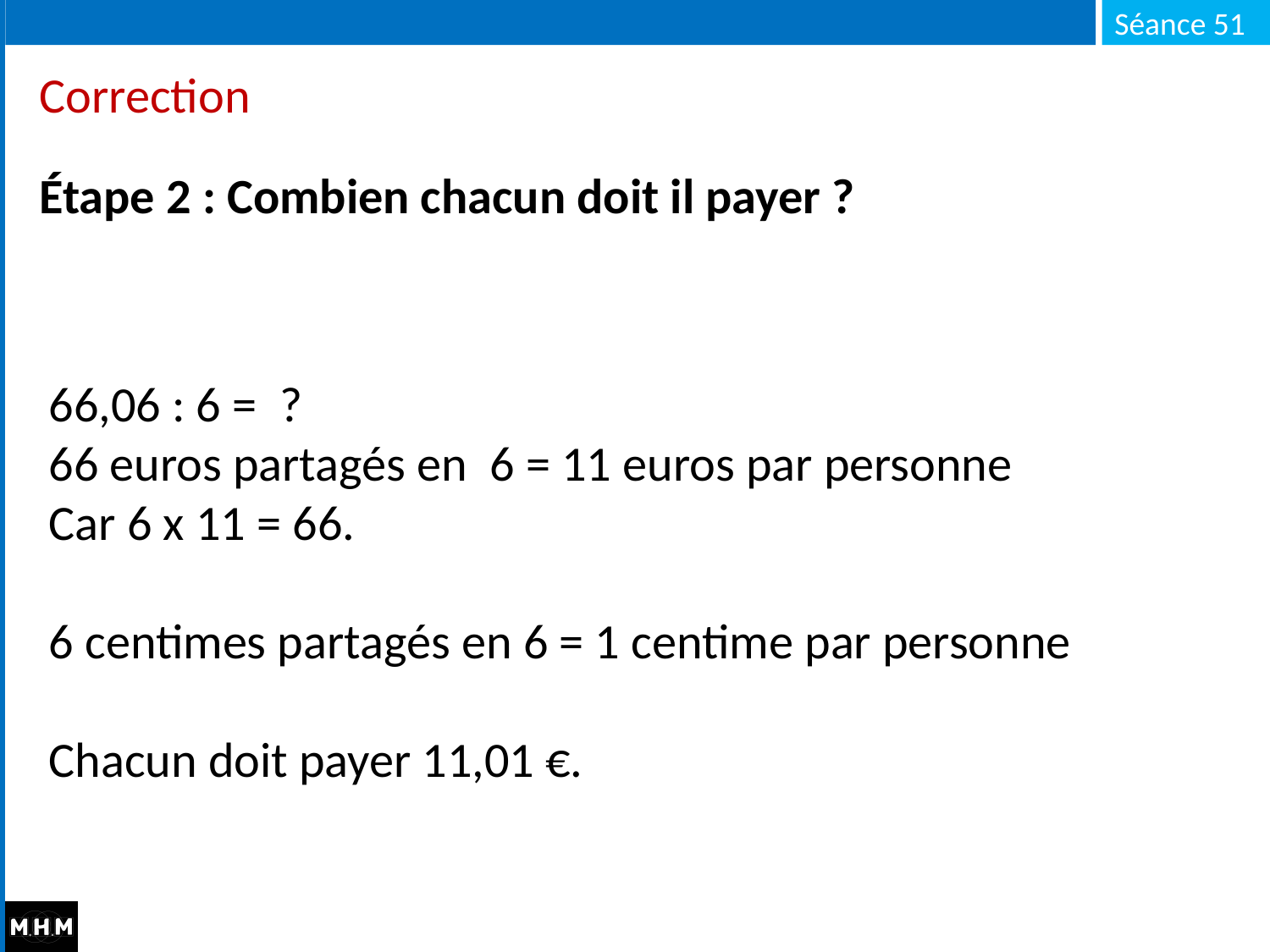

Correction
Étape 2 : Combien chacun doit il payer ?

66,06 : 6 =  ?
66 euros partagés en  6 = 11 euros par personne
Car 6 x 11 = 66.

6 centimes partagés en 6 = 1 centime par personne

Chacun doit payer 11,01 €.